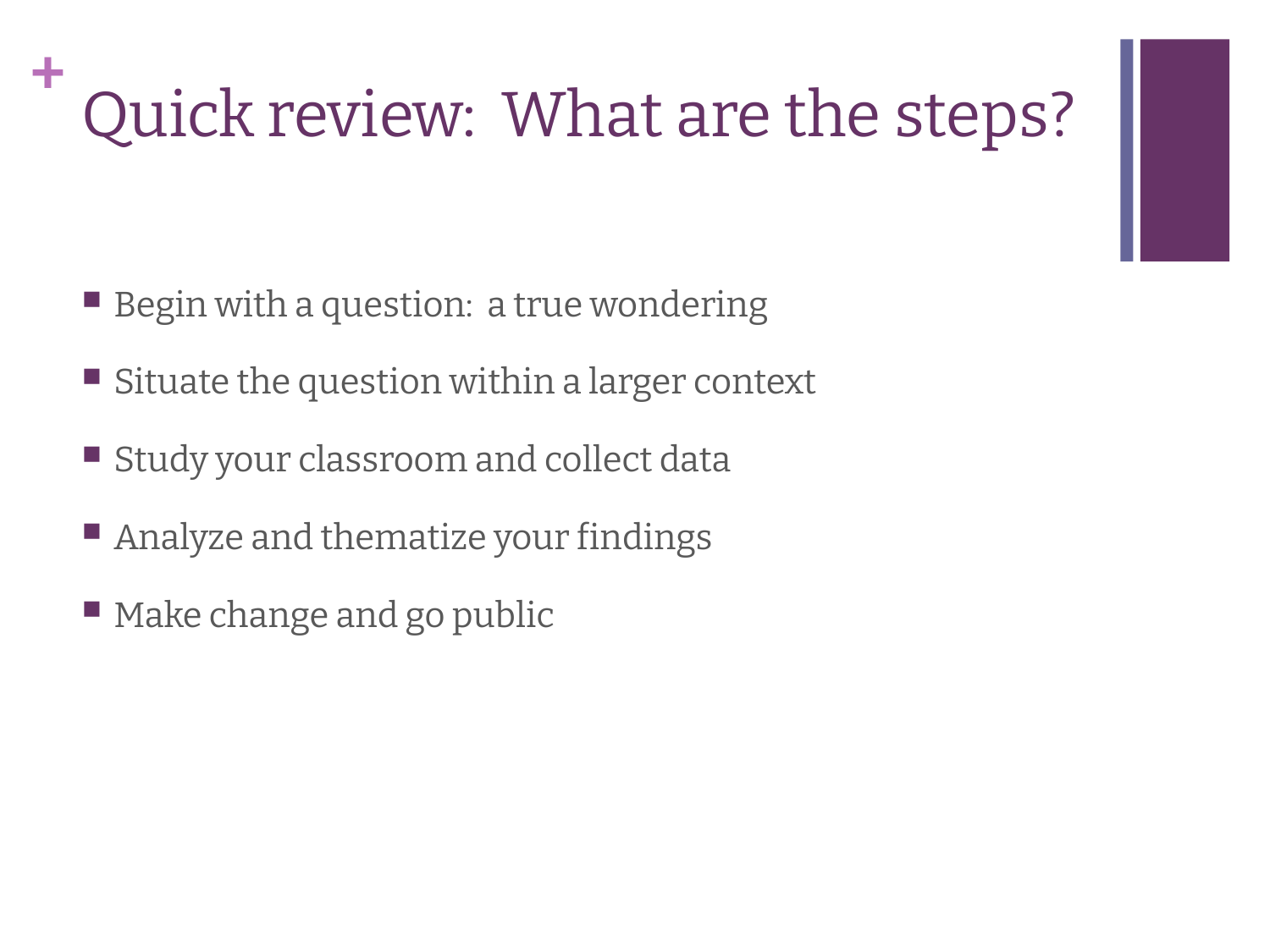

# Quick review:  What are the steps?
Begin with a question:  a true wondering
Situate the question within a larger context
Study your classroom and collect data
Analyze and thematize your findings
Make change and go public